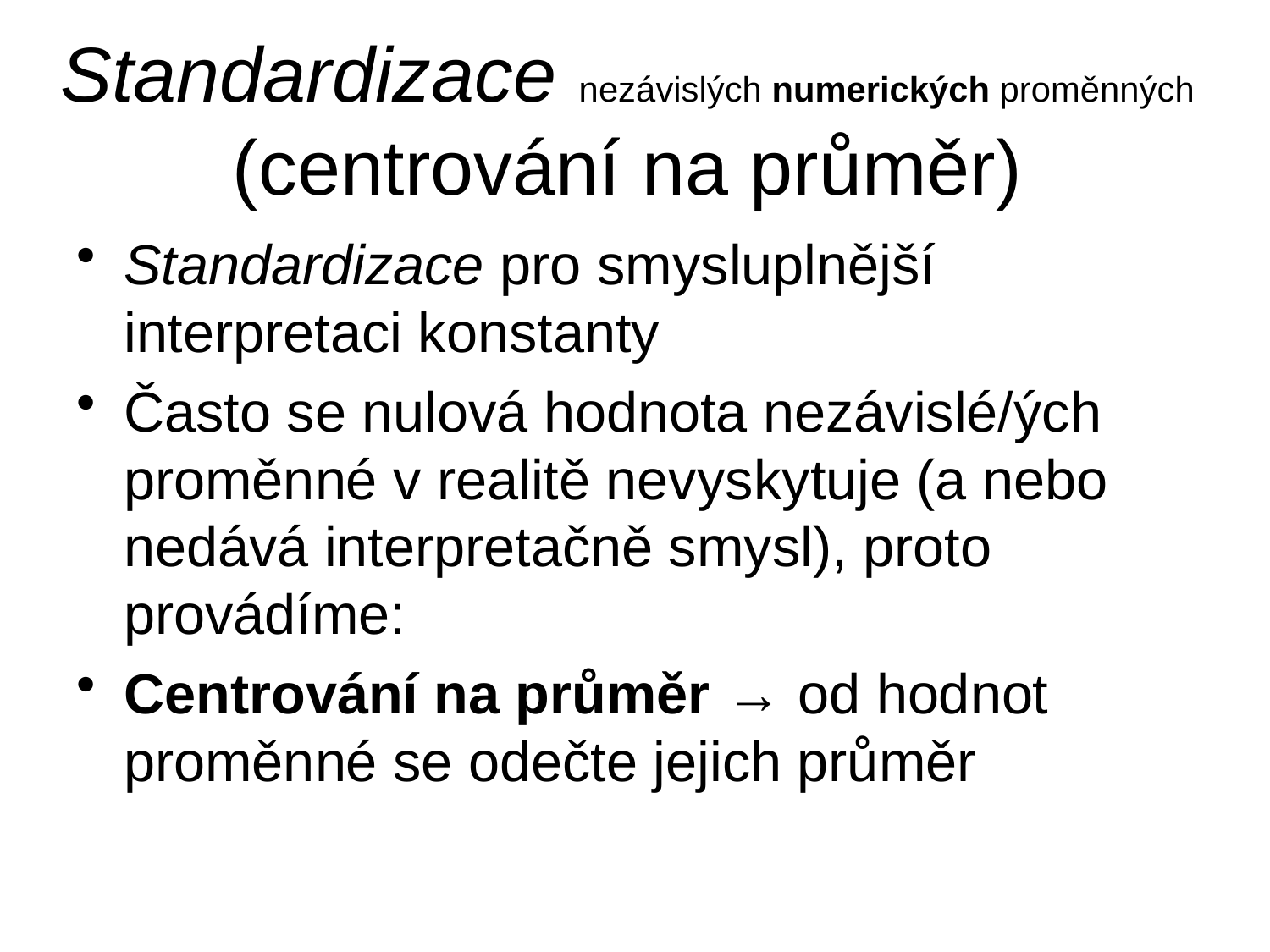

# Standardizace nezávislých numerických proměnných (centrování na průměr)
Standardizace pro smysluplnější interpretaci konstanty
Často se nulová hodnota nezávislé/ých proměnné v realitě nevyskytuje (a nebo nedává interpretačně smysl), proto provádíme:
Centrování na průměr → od hodnot proměnné se odečte jejich průměr